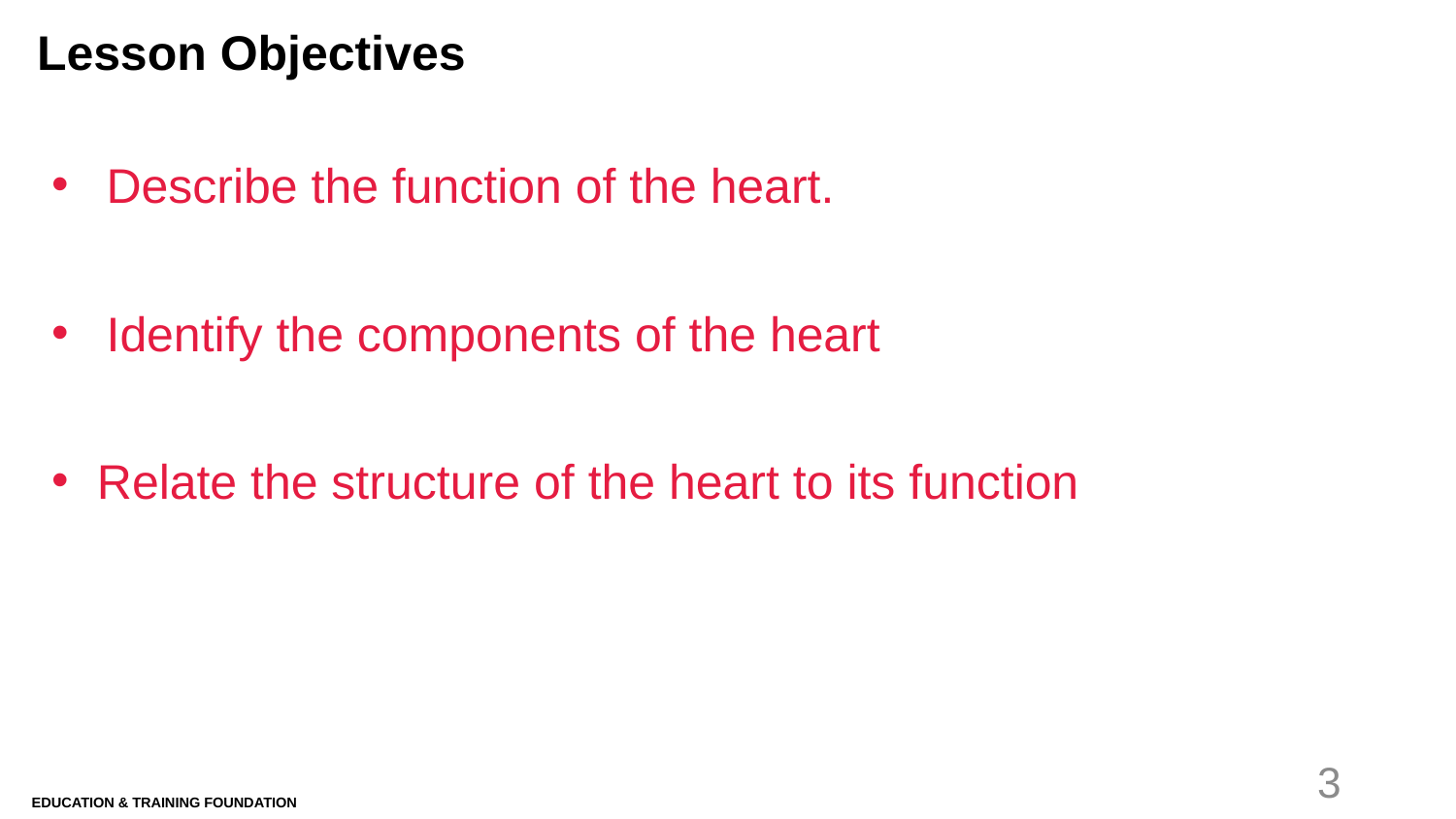

# Lesson Objectives
Describe the function of the heart.
Identify the components of the heart
Relate the structure of the heart to its function

3
Education & Training Foundation